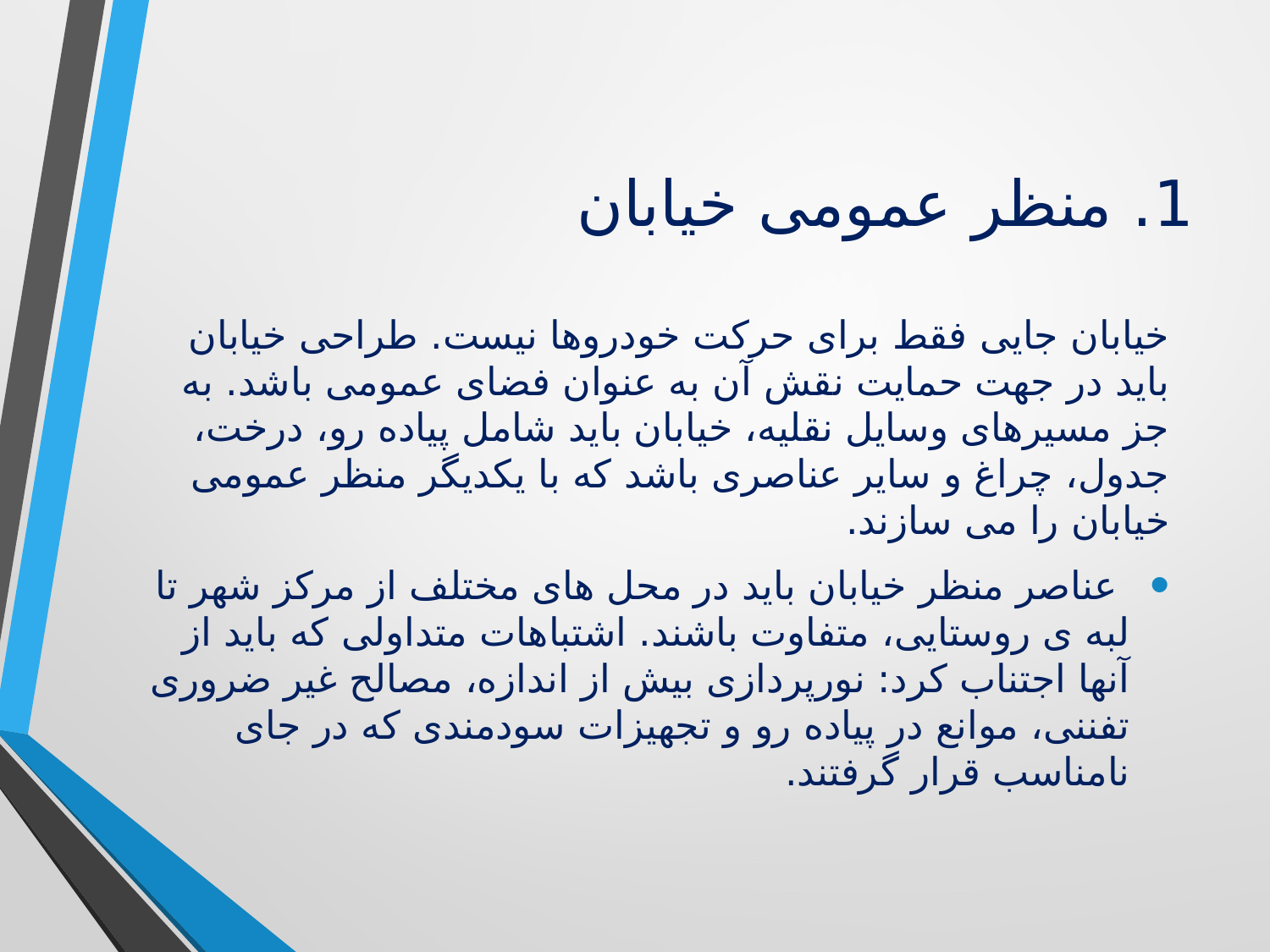

# 1. منظر عمومی خیابان
	خیابان جایی فقط برای حرکت خودروها نیست. طراحی خیابان باید در جهت حمایت نقش آن به عنوان فضای عمومی باشد. به جز مسیرهای وسایل نقلیه، خیابان باید شامل پیاده رو، درخت، جدول، چراغ و سایر عناصری باشد که با یکدیگر منظر عمومی خیابان را می سازند.
 	عناصر منظر خیابان باید در محل های مختلف از مرکز شهر تا لبه ی روستایی، متفاوت باشند. اشتباهات متداولی که باید از آنها اجتناب کرد: نورپردازی بیش از اندازه، مصالح غیر ضروری تفننی، موانع در پیاده رو و تجهیزات سودمندی که در جای نامناسب قرار گرفتند.